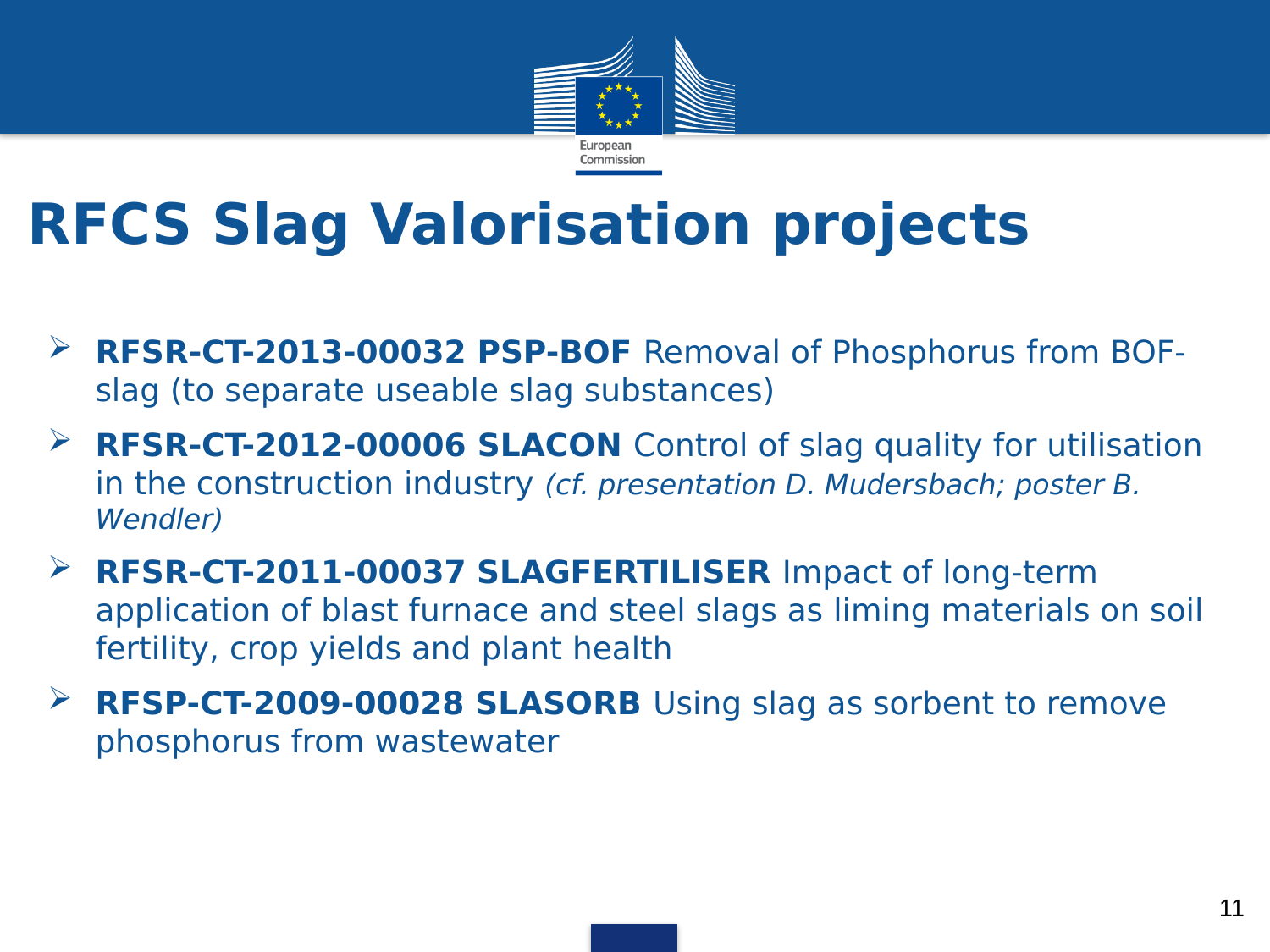

# RFCS Slag Valorisation projects

RFSR-CT-2013-00032 PSP-BOF Removal of Phosphorus from BOF-slag (to separate useable slag substances)
RFSR-CT-2012-00006 SLACON Control of slag quality for utilisation in the construction industry (cf. presentation D. Mudersbach; poster B. Wendler)
RFSR-CT-2011-00037 SLAGFERTILISER Impact of long-term application of blast furnace and steel slags as liming materials on soil fertility, crop yields and plant health
RFSP-CT-2009-00028 SLASORB Using slag as sorbent to remove phosphorus from wastewater

11